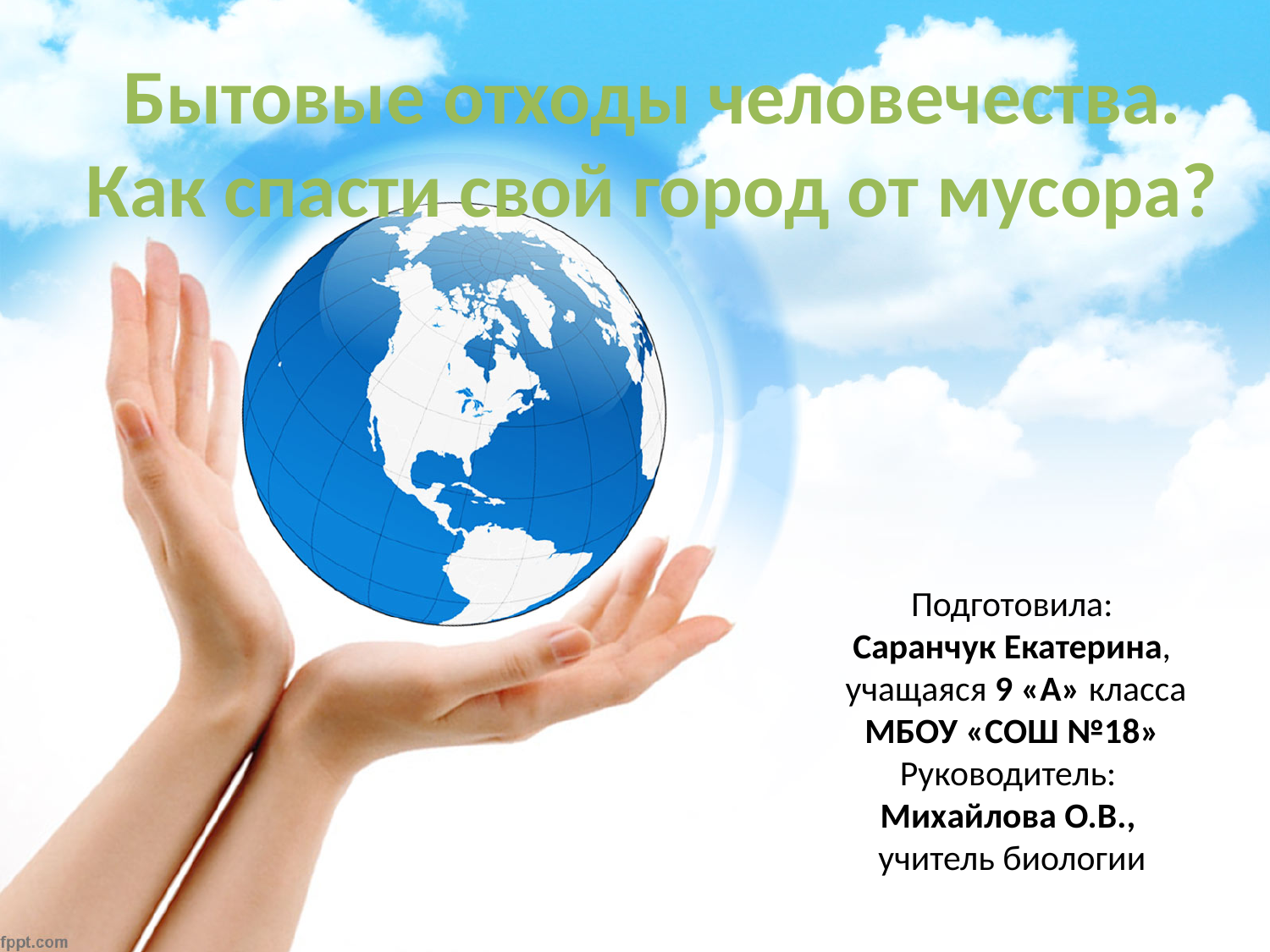

Бытовые отходы человечества.
Как спасти свой город от мусора?
Подготовила:
Саранчук Екатерина,
 учащаяся 9 «А» класса
МБОУ «СОШ №18»
Руководитель:
Михайлова О.В.,
учитель биологии